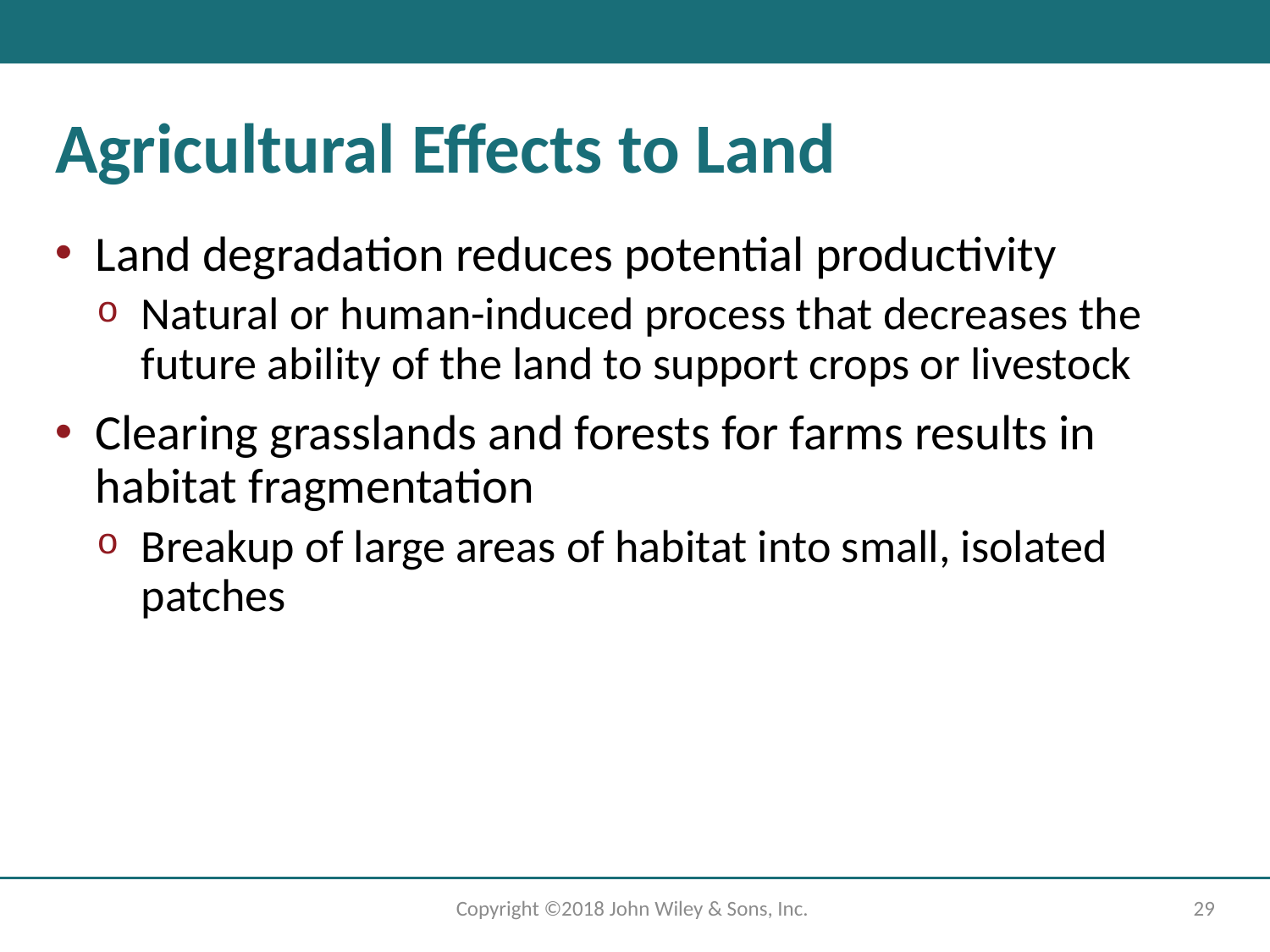

# Agricultural Effects to Land
Land degradation reduces potential productivity
Natural or human-induced process that decreases the future ability of the land to support crops or livestock
Clearing grasslands and forests for farms results in habitat fragmentation
Breakup of large areas of habitat into small, isolated patches
Copyright ©2018 John Wiley & Sons, Inc.
29